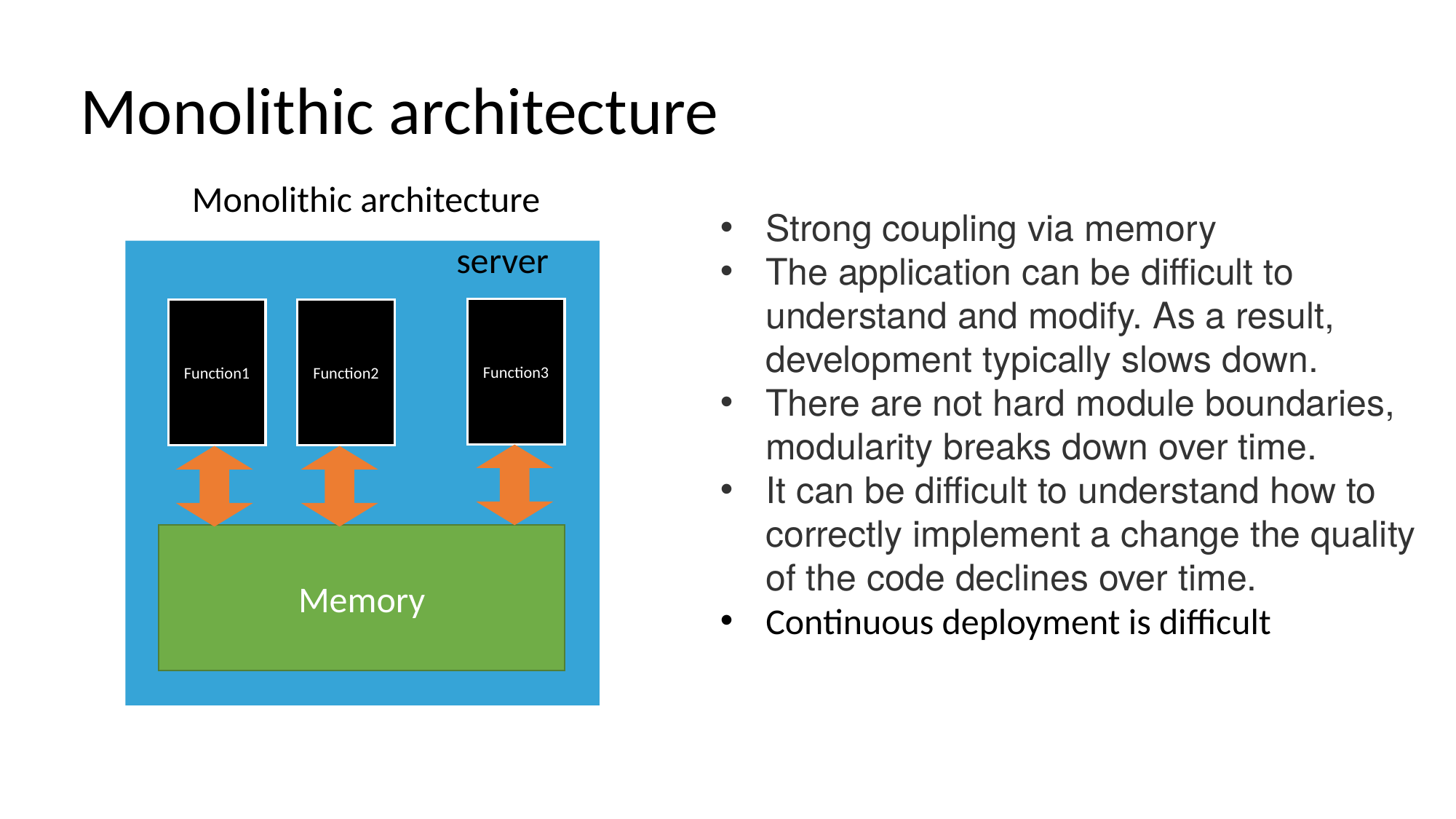

# Monolithic architecture
Monolithic architecture
Strong coupling via memory
The application can be difficult to understand and modify. As a result, development typically slows down.
There are not hard module boundaries, modularity breaks down over time.
It can be difficult to understand how to correctly implement a change the quality of the code declines over time.
Continuous deployment is difficult
server

Function3
Function1
Function2

Memory